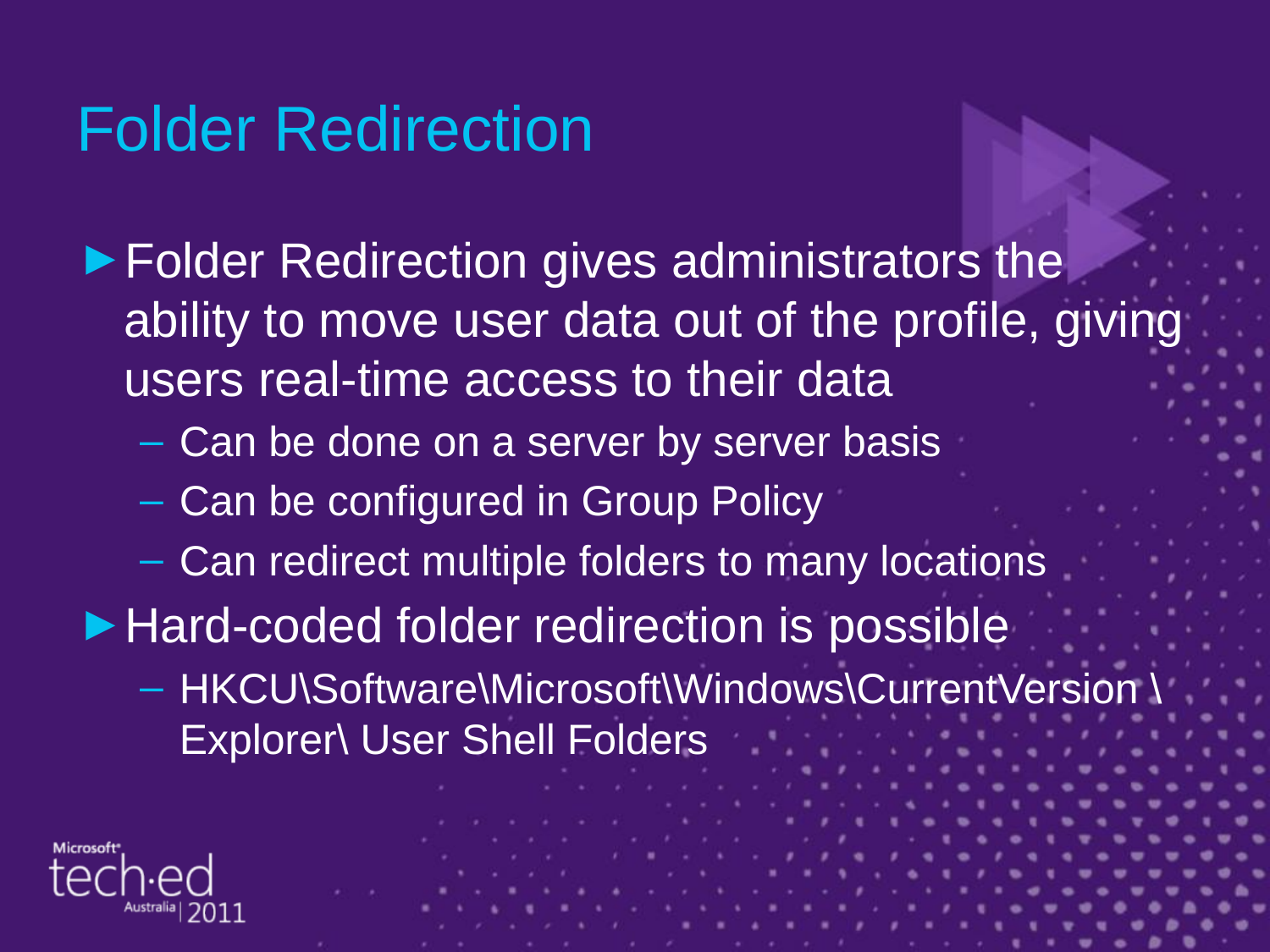

# Folder Redirection
Folder Redirection gives administrators the ability to move user data out of the profile, giving users real-time access to their data
Can be done on a server by server basis
Can be configured in Group Policy
Can redirect multiple folders to many locations
Hard-coded folder redirection is possible
HKCU\Software\Microsoft\Windows\CurrentVersion \Explorer\ User Shell Folders